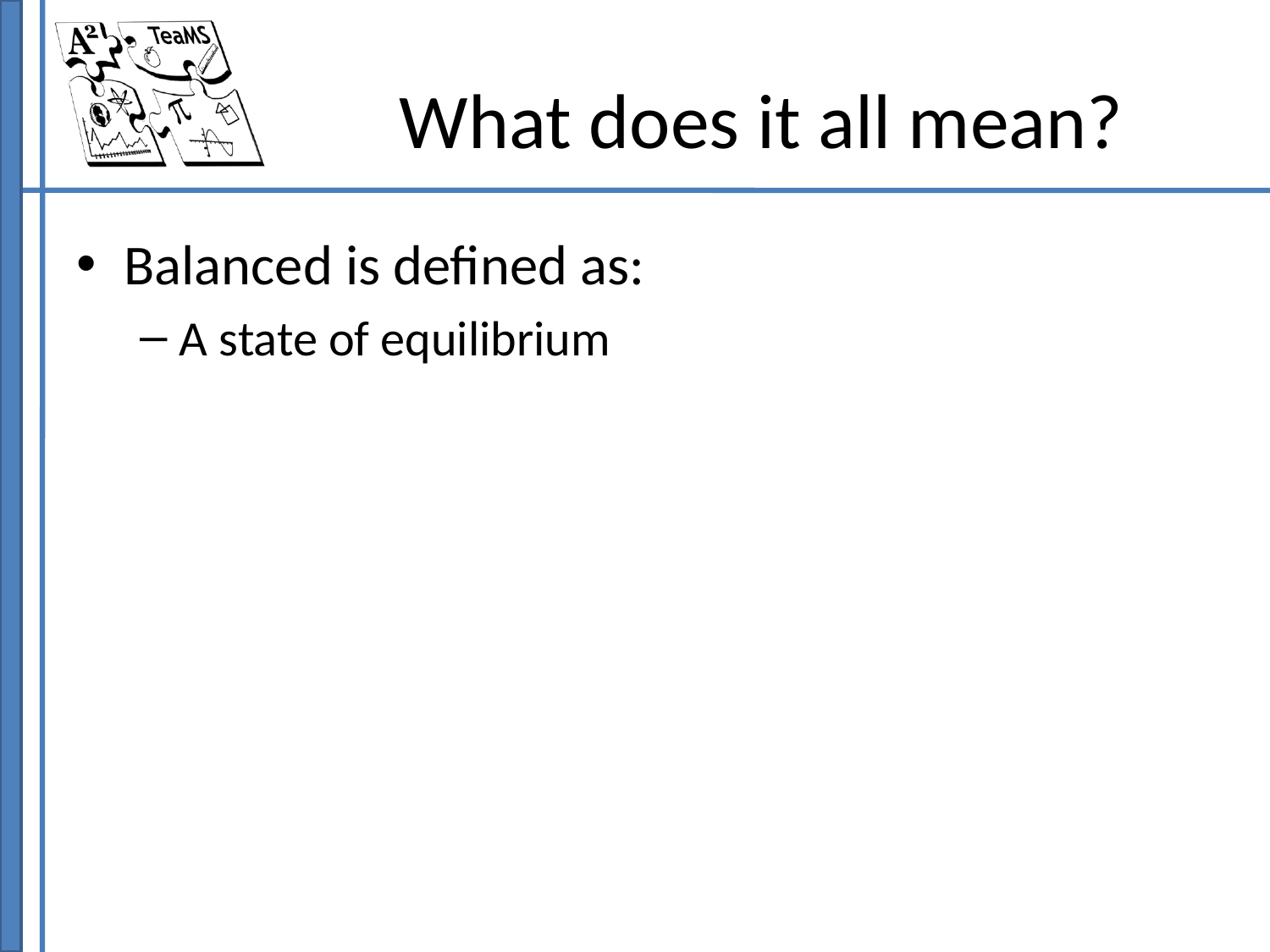

# What does it all mean?
Balanced is defined as:
A state of equilibrium